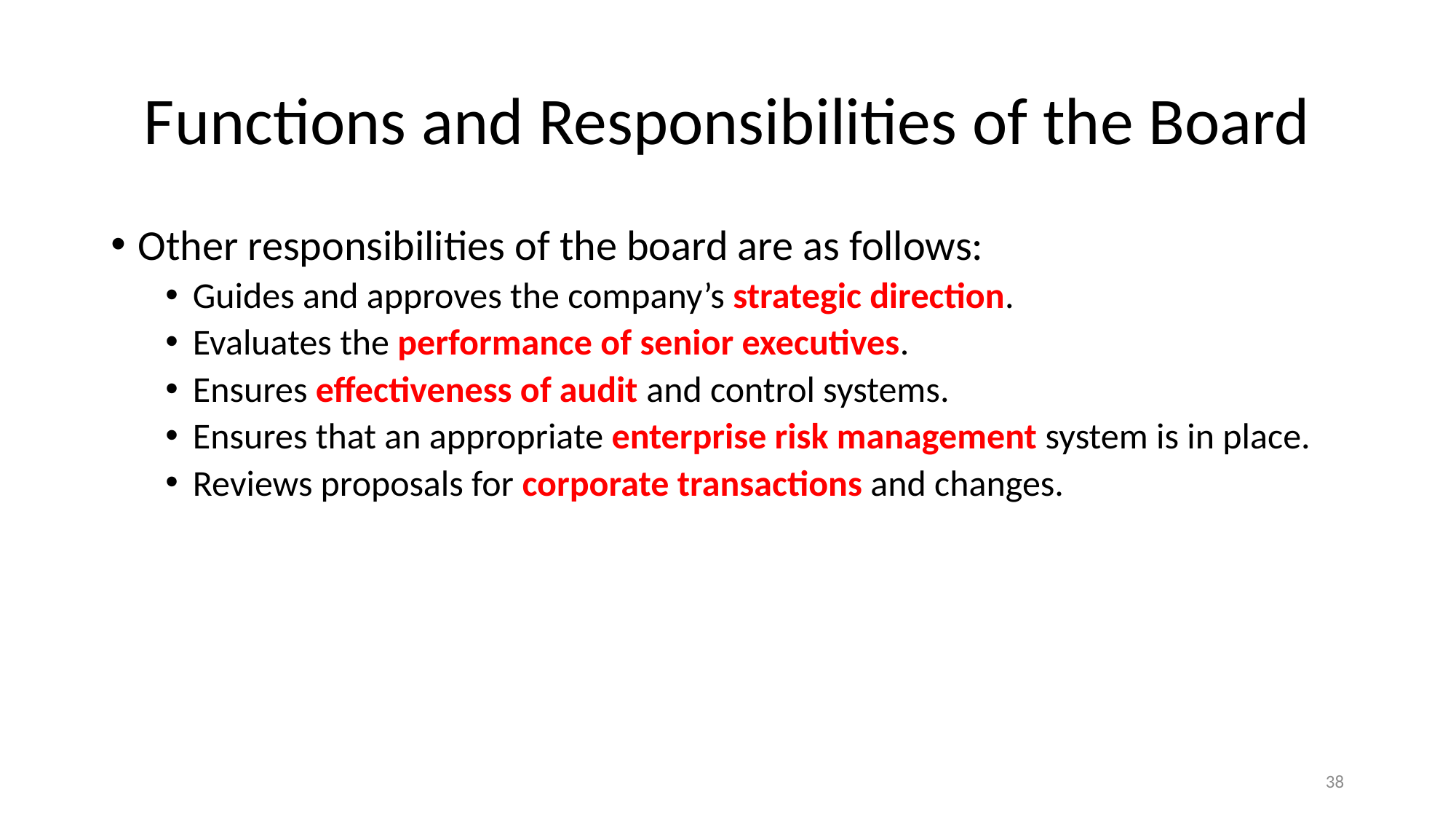

# Functions and Responsibilities of the Board
Other responsibilities of the board are as follows:
Guides and approves the company’s strategic direction.
Evaluates the performance of senior executives.
Ensures effectiveness of audit and control systems.
Ensures that an appropriate enterprise risk management system is in place.
Reviews proposals for corporate transactions and changes.
38